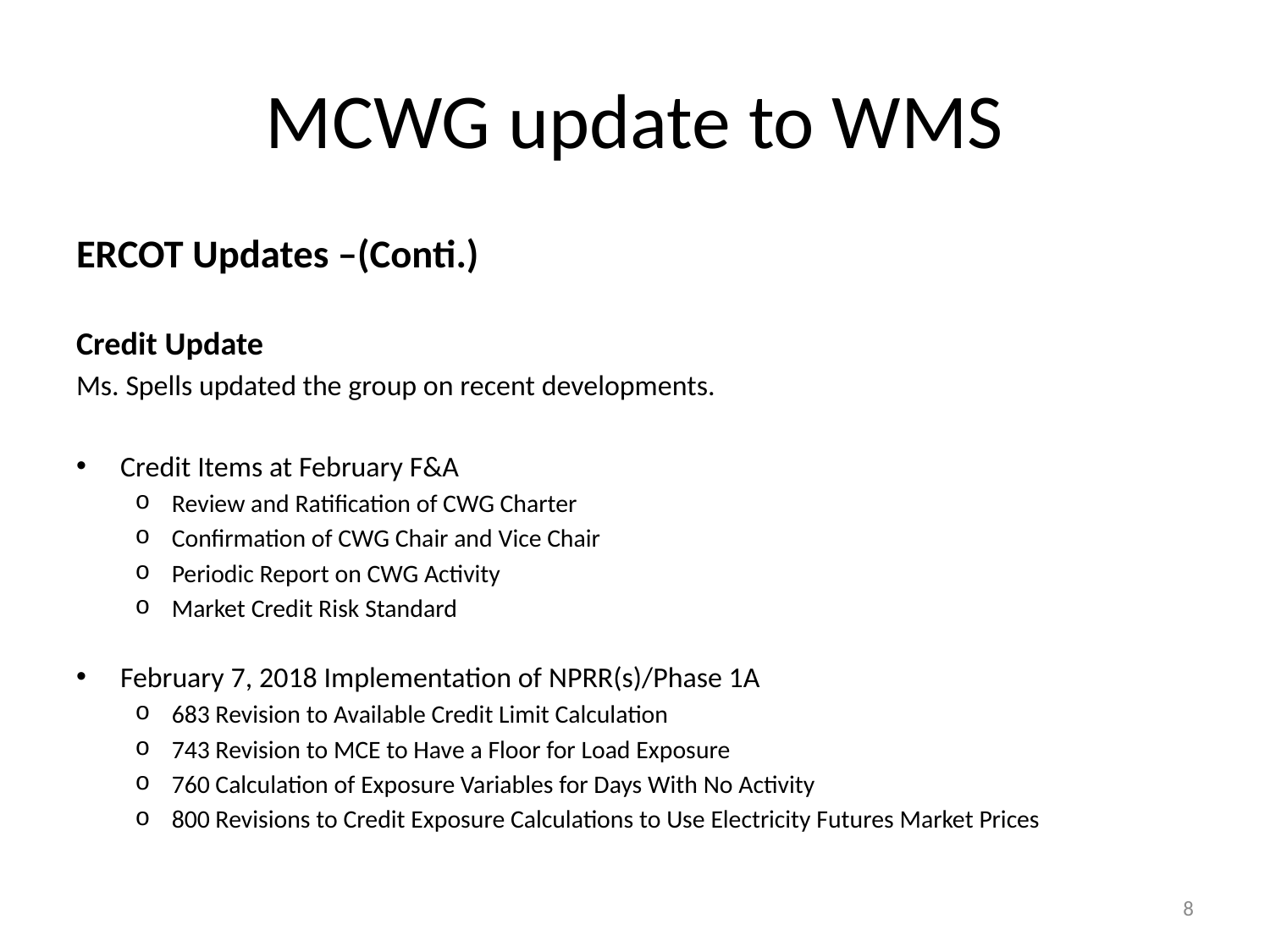

# MCWG update to WMS
ERCOT Updates –(Conti.)

Credit Update
Ms. Spells updated the group on recent developments.

Credit Items at February F&A
Review and Ratification of CWG Charter
Confirmation of CWG Chair and Vice Chair
Periodic Report on CWG Activity
Market Credit Risk Standard

February 7, 2018 Implementation of NPRR(s)/Phase 1A
683 Revision to Available Credit Limit Calculation
743 Revision to MCE to Have a Floor for Load Exposure
760 Calculation of Exposure Variables for Days With No Activity
800 Revisions to Credit Exposure Calculations to Use Electricity Futures Market Prices

8